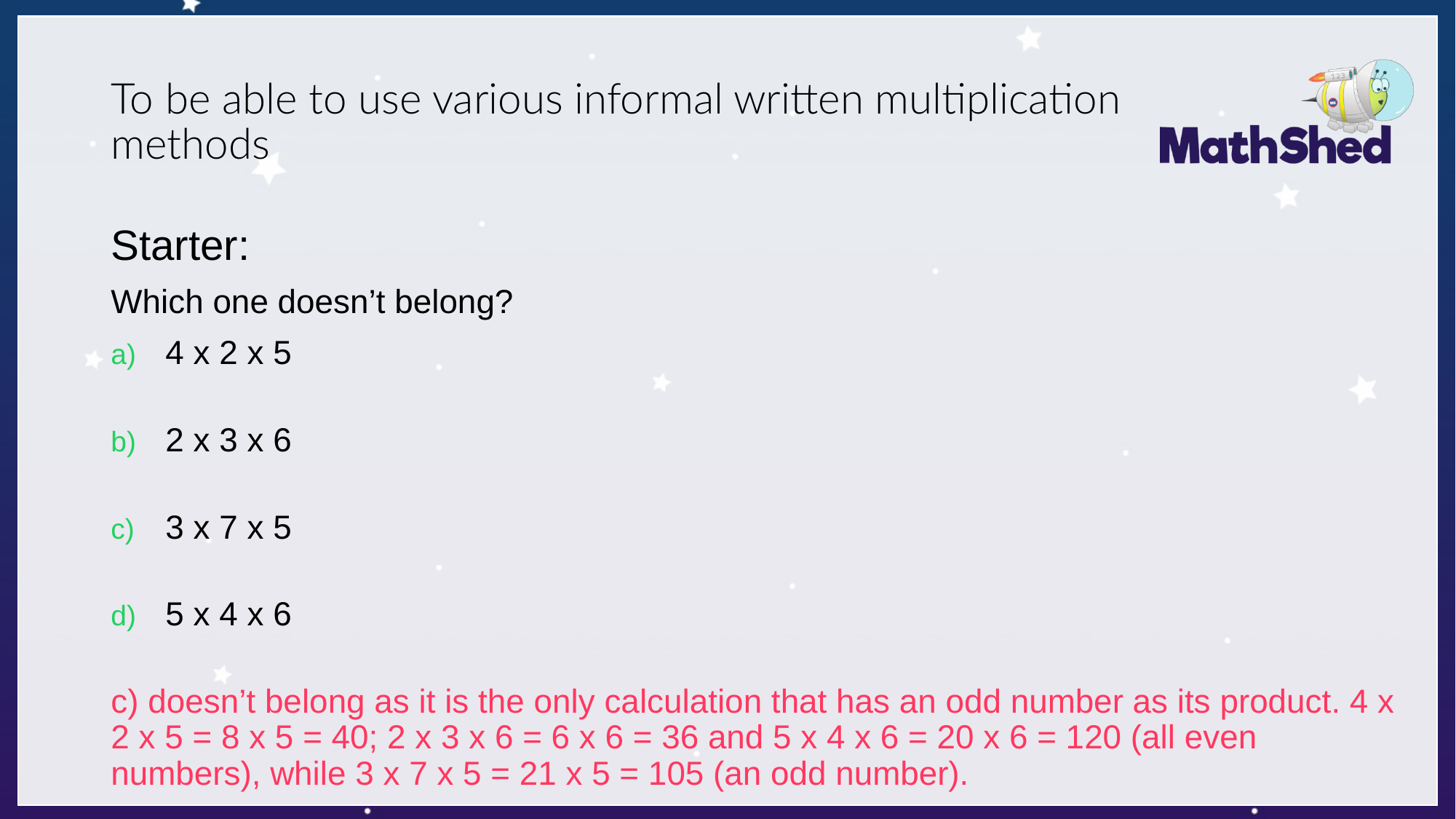

# To be able to use various informal written multiplication methods
Starter:
Which one doesn’t belong?
4 x 2 x 5
2 x 3 x 6
3 x 7 x 5
5 x 4 x 6
c) doesn’t belong as it is the only calculation that has an odd number as its product. 4 x 2 x 5 = 8 x 5 = 40; 2 x 3 x 6 = 6 x 6 = 36 and 5 x 4 x 6 = 20 x 6 = 120 (all even numbers), while 3 x 7 x 5 = 21 x 5 = 105 (an odd number).